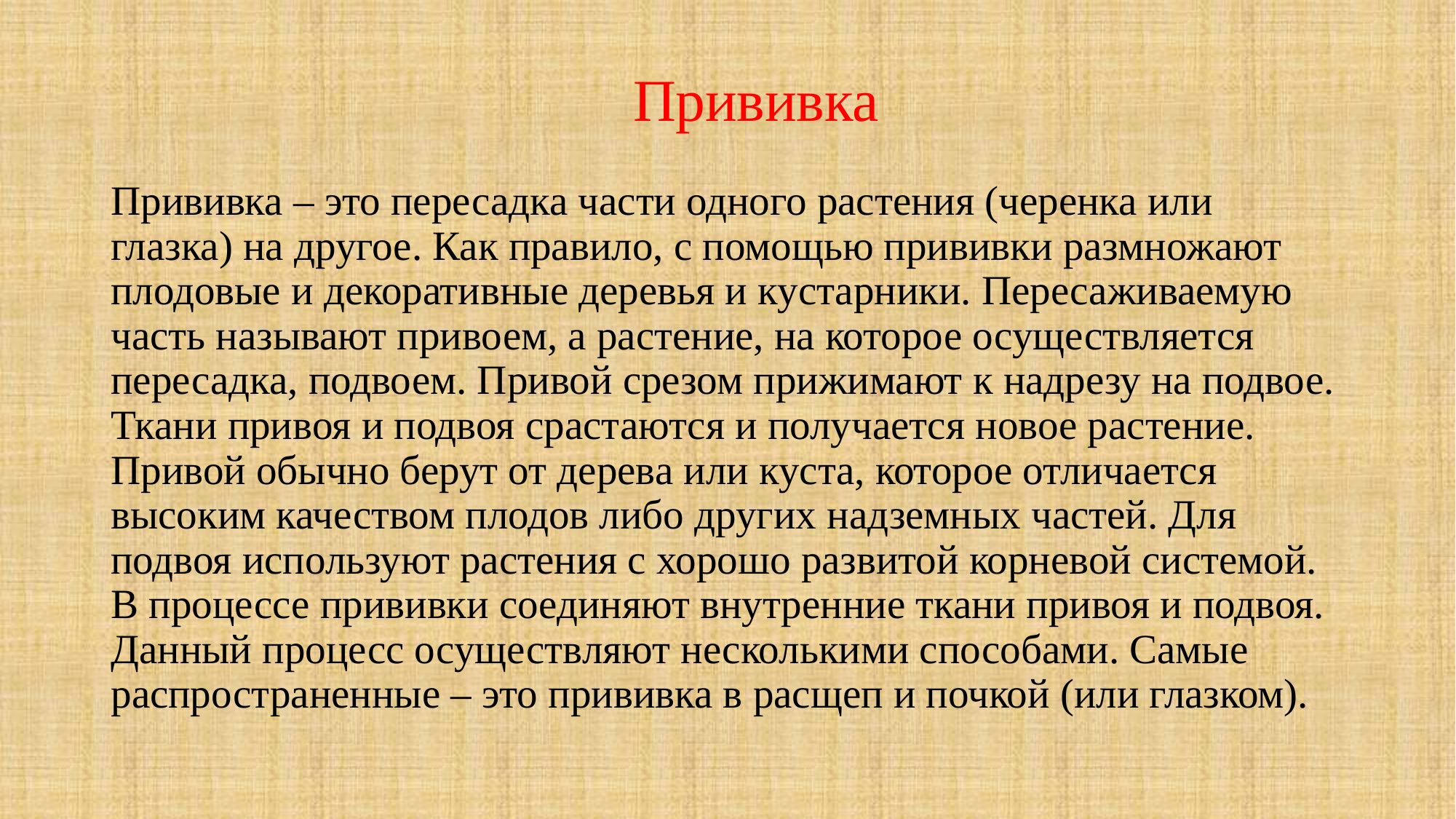

# Прививка Прививка – это пересадка части одного растения (черенка или глазка) на другое. Как правило, с помощью прививки размножают плодовые и декоративные деревья и кустарники. Пересаживаемую часть называют привоем, а растение, на которое осуществляется пересадка, подвоем. Привой срезом прижимают к надрезу на подвое. Ткани привоя и подвоя срастаются и получается новое растение. Привой обычно берут от дерева или куста, которое отличается высоким качеством плодов либо других надземных частей. Для подвоя используют растения с хорошо развитой корневой системой. В процессе прививки соединяют внутренние ткани привоя и подвоя. Данный процесс осуществляют несколькими способами. Самые распространенные – это прививка в расщеп и почкой (или глазком).